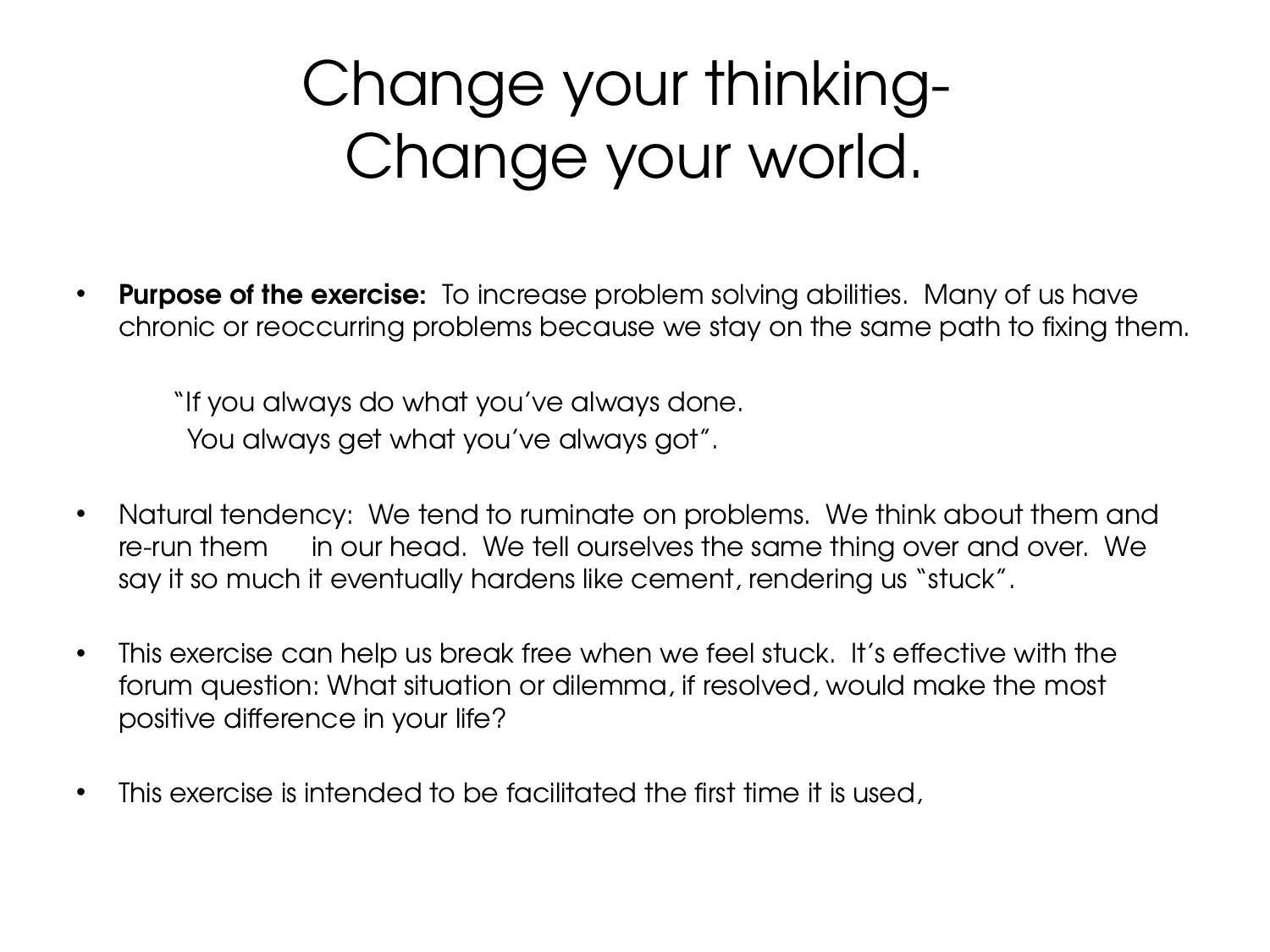

# Change your thinking- Change your world.
Purpose of the exercise:  To increase problem solving abilities.  Many of us have chronic or reoccurring problems because we stay on the same path to fixing them.

		“If you always do what you’ve always done.
		  You always get what you’ve always got”.

Natural tendency:  We tend to ruminate on problems.  We think about them and re-run them 	in our head.  We tell ourselves the same thing over and over.  We say it so much it eventually hardens like cement, rendering us “stuck”.

This exercise can help us break free when we feel stuck.  It’s effective with the forum question: What situation or dilemma, if resolved, would make the most positive difference in your life?

This exercise is intended to be facilitated the first time it is used,